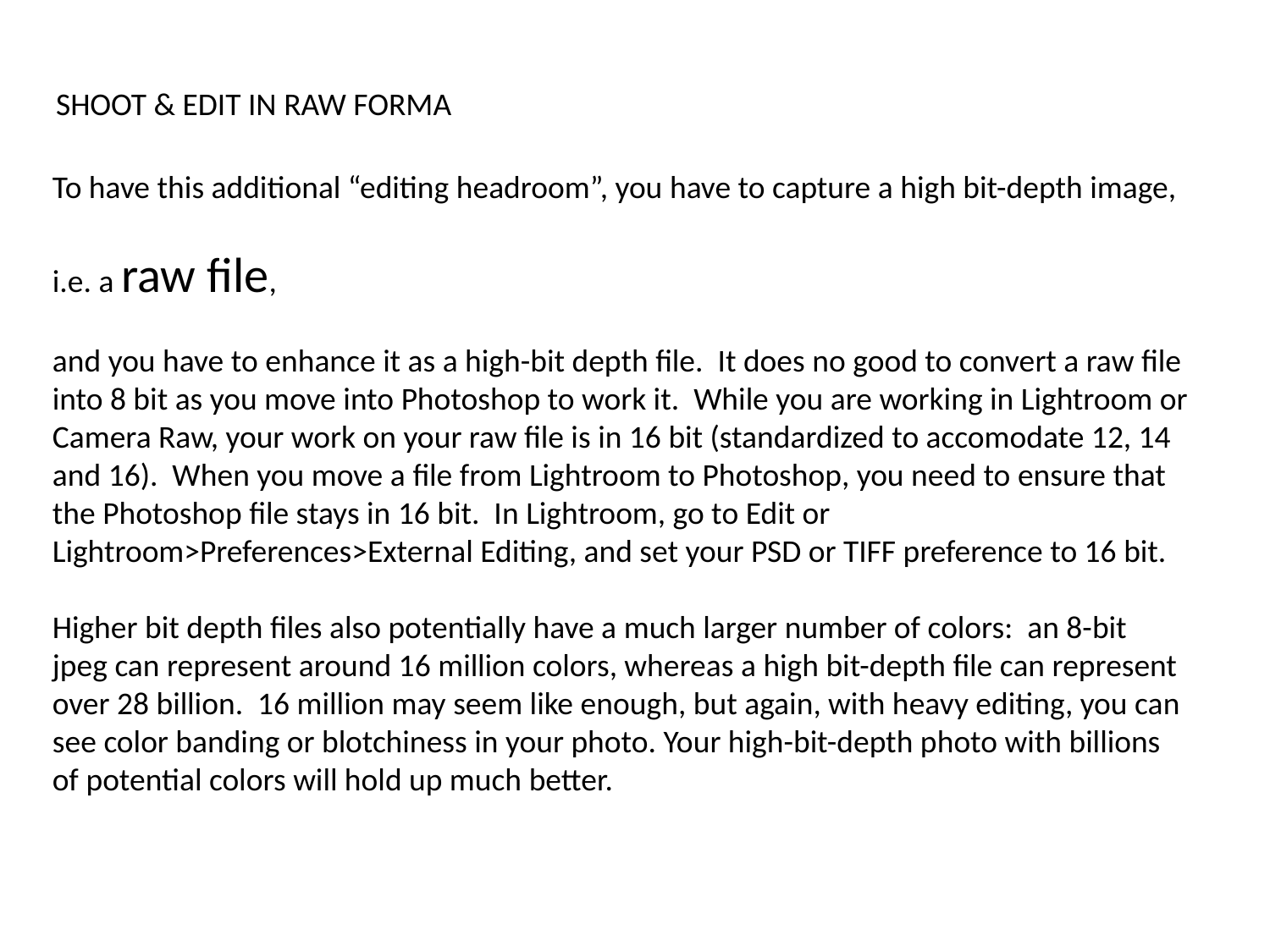

SHOOT & EDIT IN RAW FORMA
To have this additional “editing headroom”, you have to capture a high bit-depth image,

i.e. a raw file,

and you have to enhance it as a high-bit depth file.  It does no good to convert a raw file into 8 bit as you move into Photoshop to work it.  While you are working in Lightroom or Camera Raw, your work on your raw file is in 16 bit (standardized to accomodate 12, 14 and 16).  When you move a file from Lightroom to Photoshop, you need to ensure that the Photoshop file stays in 16 bit.  In Lightroom, go to Edit or Lightroom>Preferences>External Editing, and set your PSD or TIFF preference to 16 bit.

Higher bit depth files also potentially have a much larger number of colors:  an 8-bit  jpeg can represent around 16 million colors, whereas a high bit-depth file can represent over 28 billion.  16 million may seem like enough, but again, with heavy editing, you can see color banding or blotchiness in your photo. Your high-bit-depth photo with billions of potential colors will hold up much better.